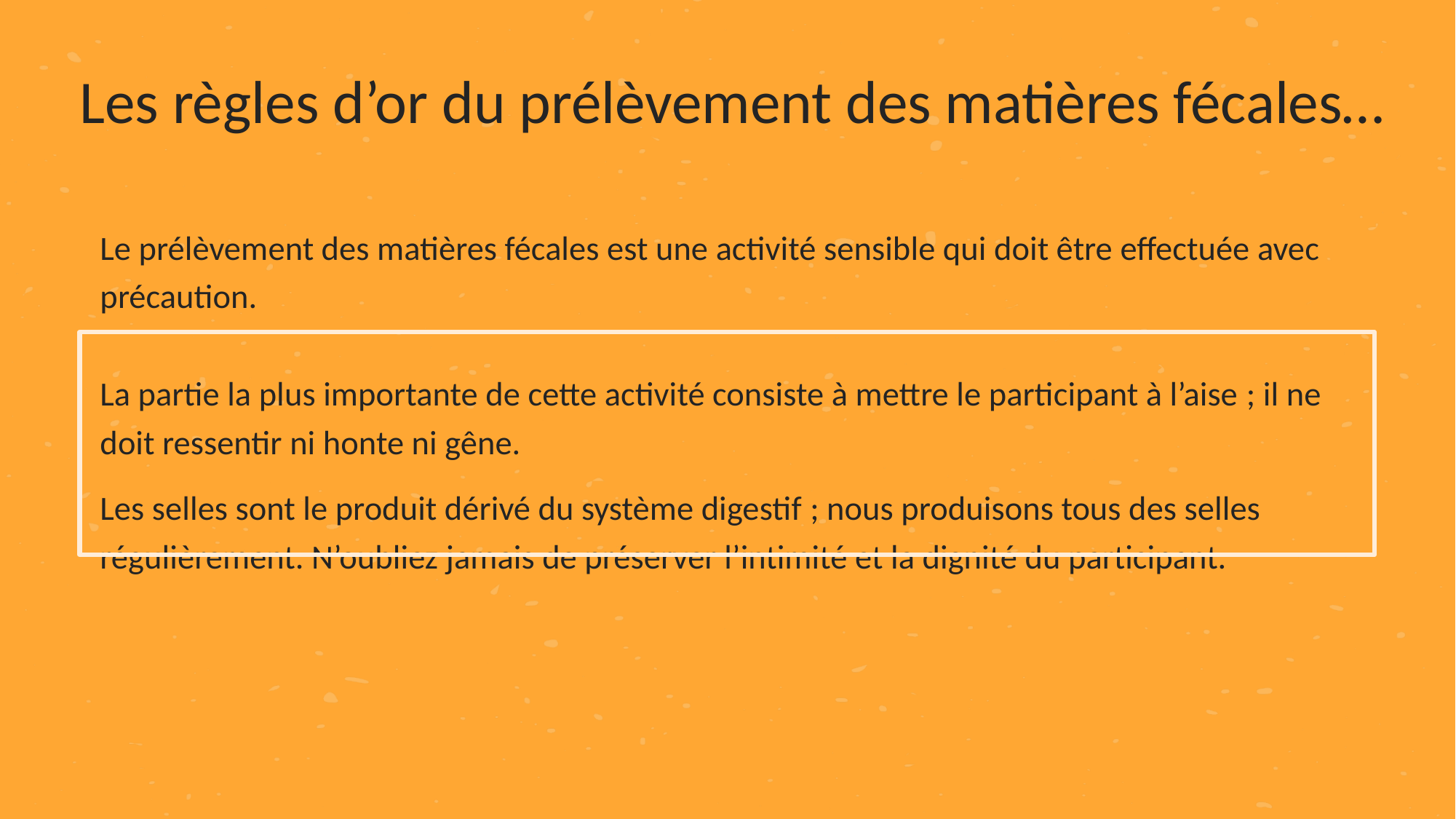

Les règles d’or du prélèvement des matières fécales…
Le prélèvement des matières fécales est une activité sensible qui doit être effectuée avec précaution.

La partie la plus importante de cette activité consiste à mettre le participant à l’aise ; il ne doit ressentir ni honte ni gêne.
Les selles sont le produit dérivé du système digestif ; nous produisons tous des selles régulièrement. N’oubliez jamais de préserver l’intimité et la dignité du participant.